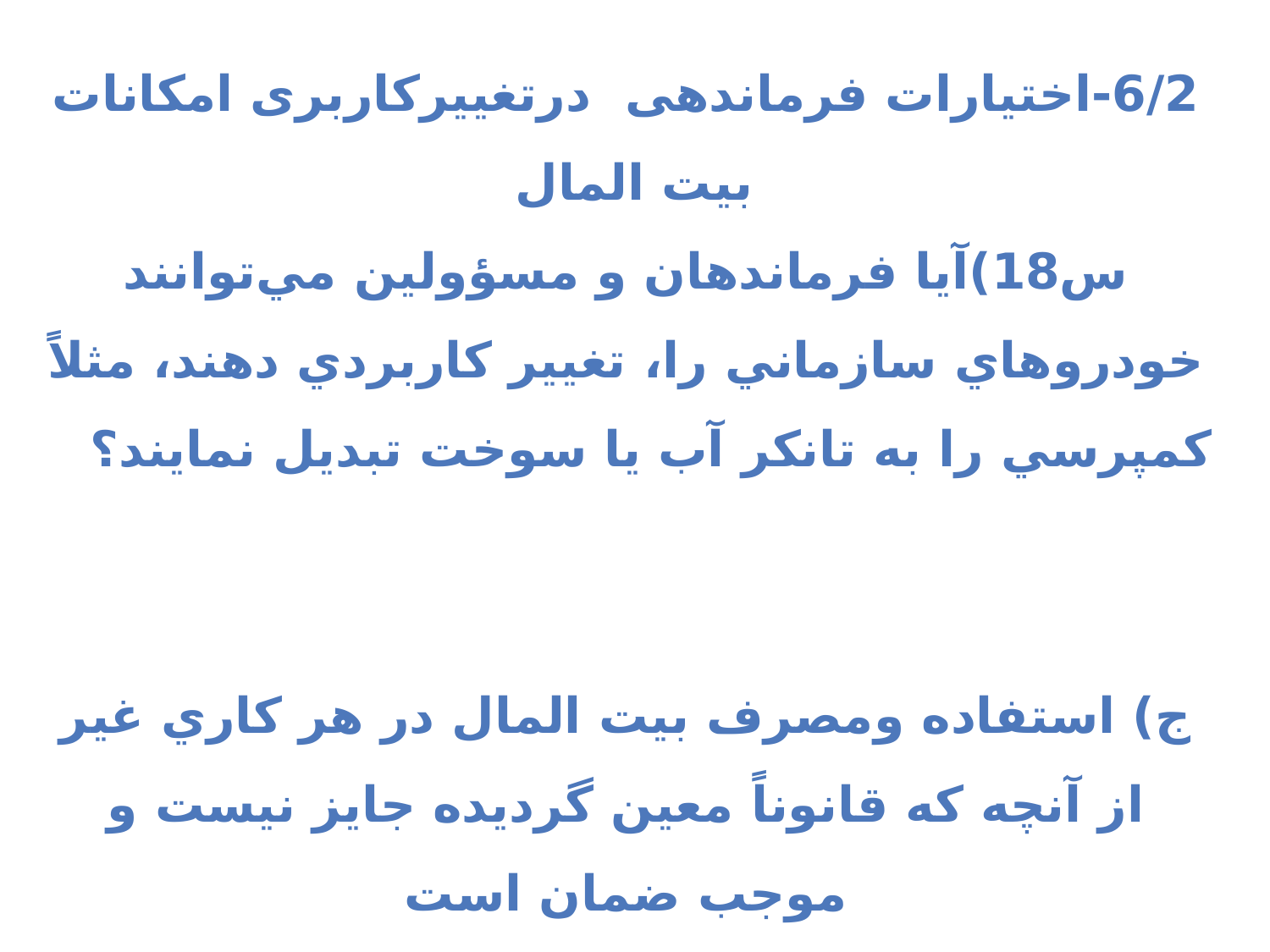

6/2-اختیارات فرماندهی  درتغییرکاربری امکانات بیت المال
س18)آيا فرماندهان و مسؤولين مي‌توانند خودروهاي سازماني را، تغيير كاربردي دهند، مثلاً كمپرسي را به تانكر آب يا سوخت تبديل نمايند؟                                                                                                                                             ج) استفاده ومصرف بيت المال در هر كاري غير از آنچه كه قانوناً معين گرديده جايز نيست و موجب ضمان است